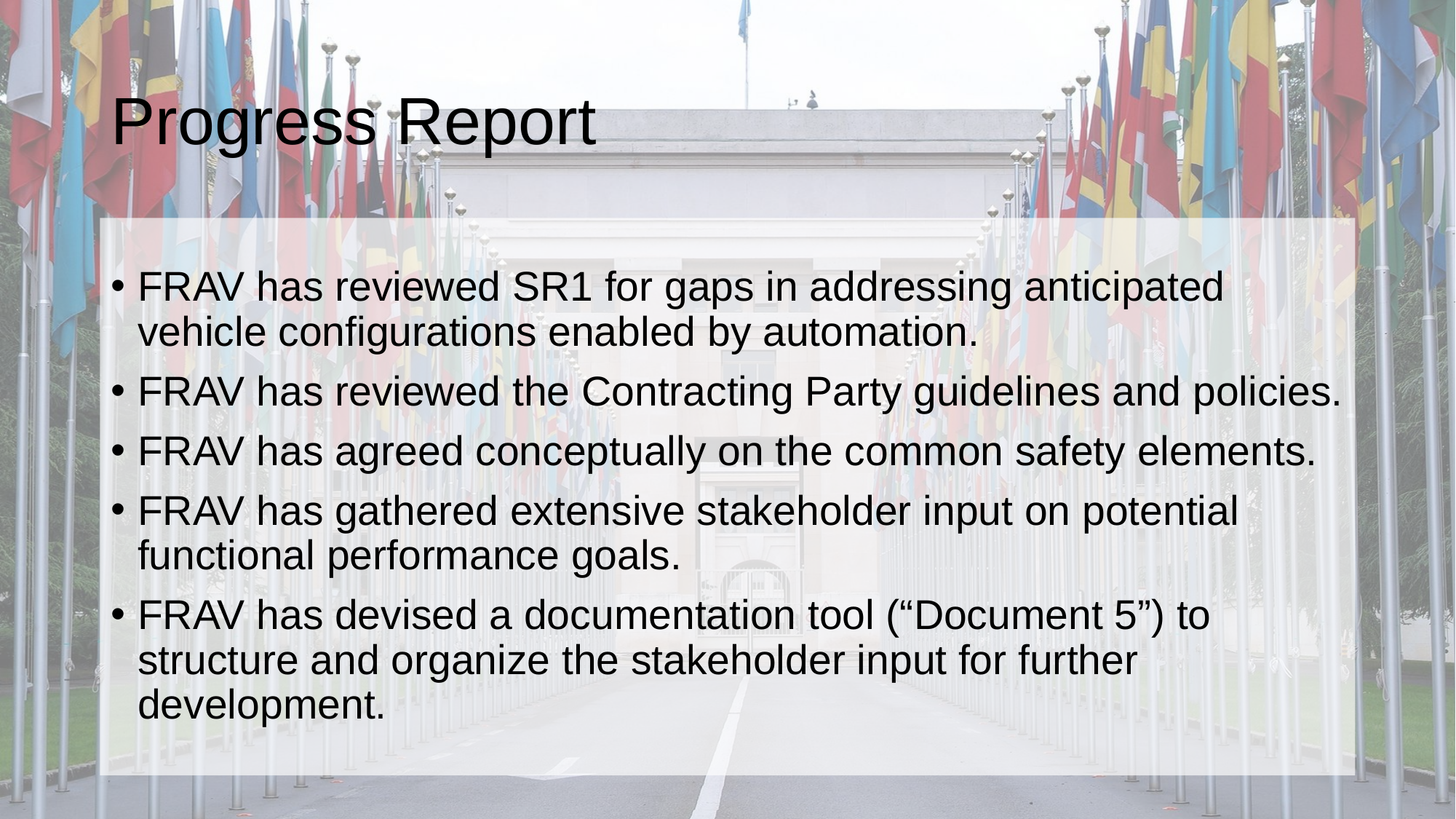

# Progress Report
FRAV has reviewed SR1 for gaps in addressing anticipated vehicle configurations enabled by automation.
FRAV has reviewed the Contracting Party guidelines and policies.
FRAV has agreed conceptually on the common safety elements.
FRAV has gathered extensive stakeholder input on potential functional performance goals.
FRAV has devised a documentation tool (“Document 5”) to structure and organize the stakeholder input for further development.